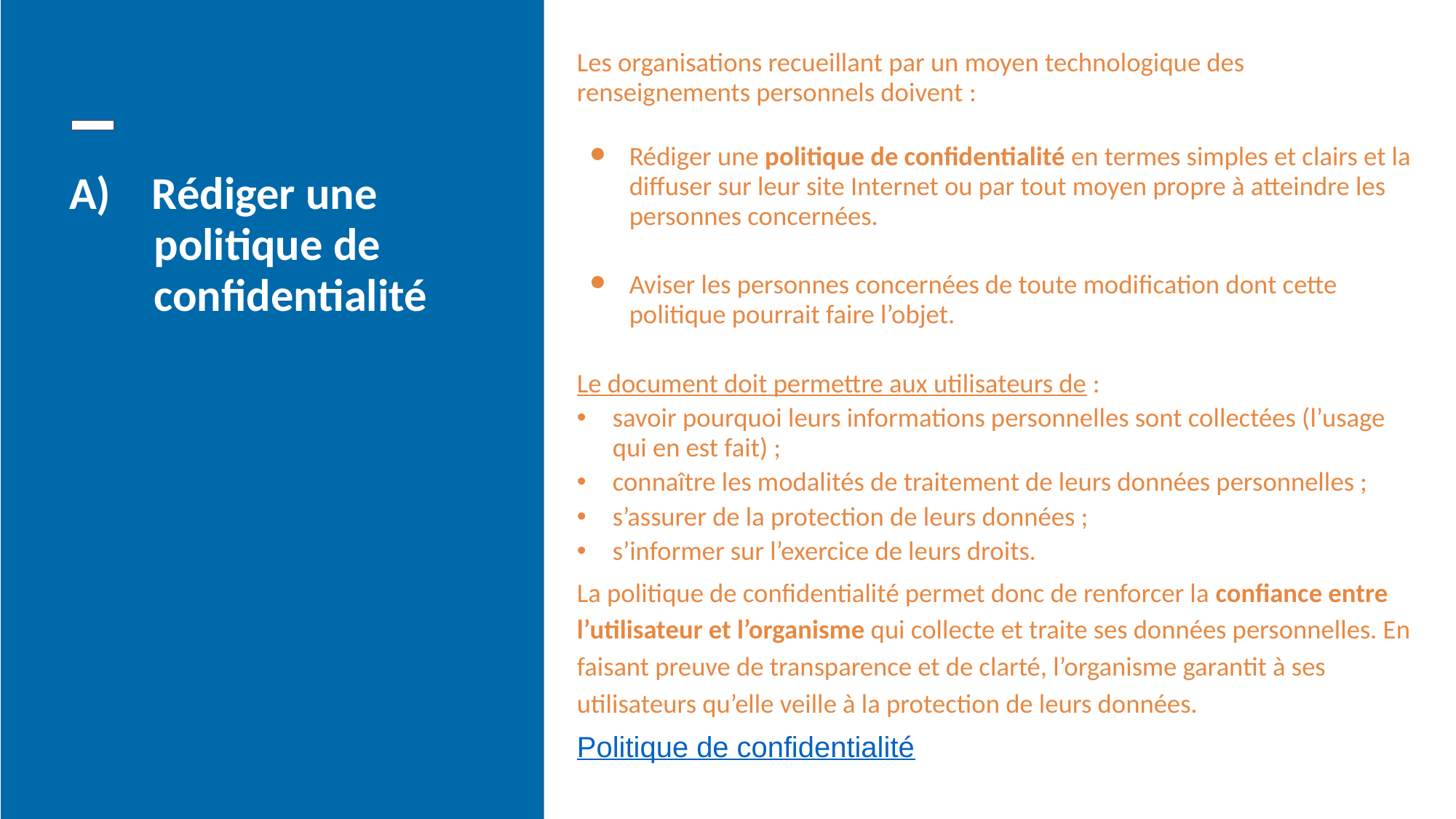

Les organisations recueillant par un moyen technologique des renseignements personnels doivent :

Rédiger une politique de confidentialité en termes simples et clairs et la diffuser sur leur site Internet ou par tout moyen propre à atteindre les personnes concernées.

Aviser les personnes concernées de toute modification dont cette politique pourrait faire l’objet.

Le document doit permettre aux utilisateurs de :
savoir pourquoi leurs informations personnelles sont collectées (l’usage qui en est fait) ;
connaître les modalités de traitement de leurs données personnelles ;
s’assurer de la protection de leurs données ;
s’informer sur l’exercice de leurs droits.
La politique de confidentialité permet donc de renforcer la confiance entre l’utilisateur et l’organisme qui collecte et traite ses données personnelles. En faisant preuve de transparence et de clarté, l’organisme garantit à ses utilisateurs qu’elle veille à la protection de leurs données.
Politique de confidentialité

# A)    Rédiger une politique de confidentialité